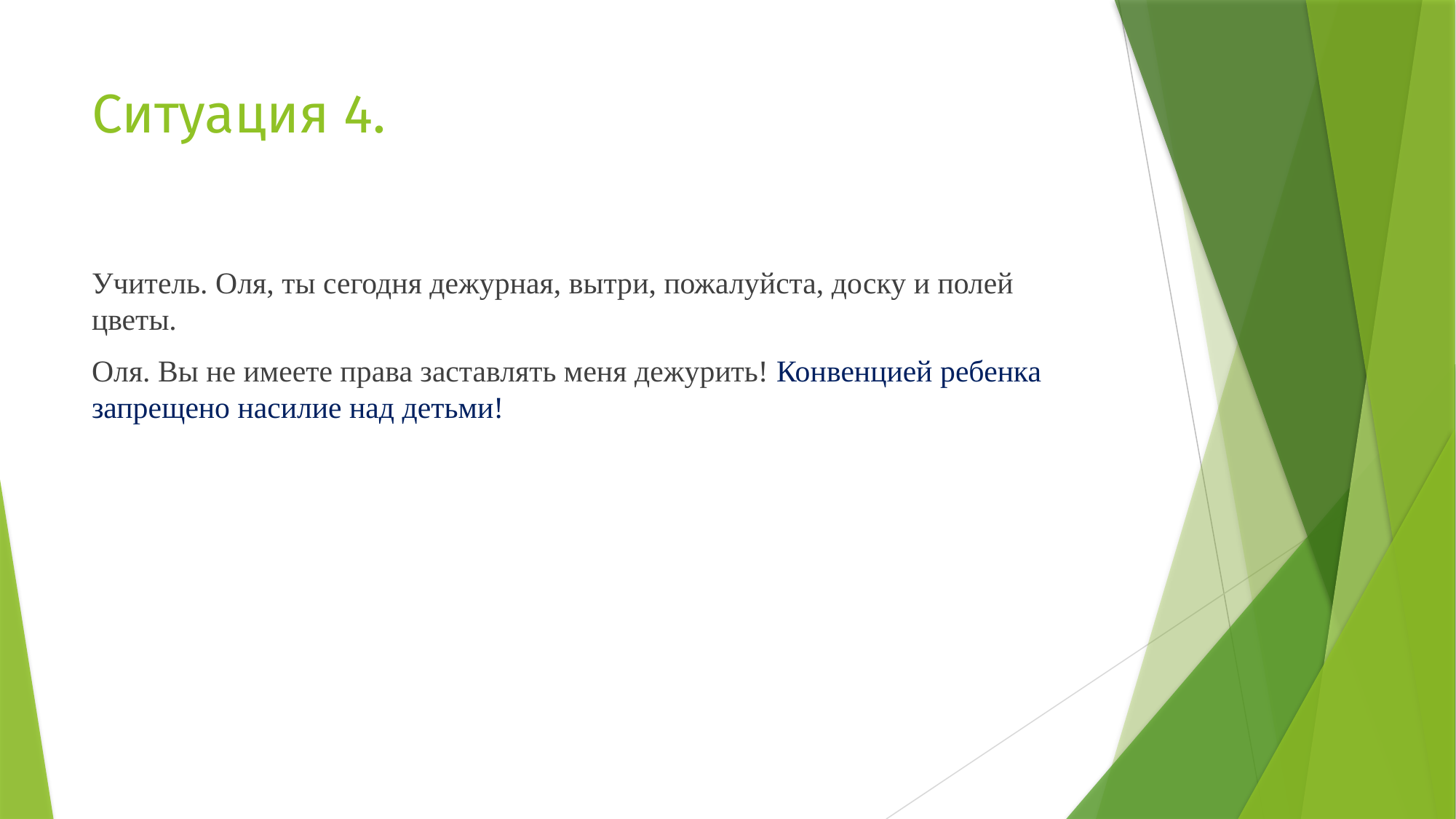

# Ситуация 4.
Учитель. Оля, ты сегодня дежурная, вытри, пожалуйста, доску и полей цветы.
Оля. Вы не имеете права заставлять меня дежурить! Конвенци­ей ребенка запрещено насилие над детьми!